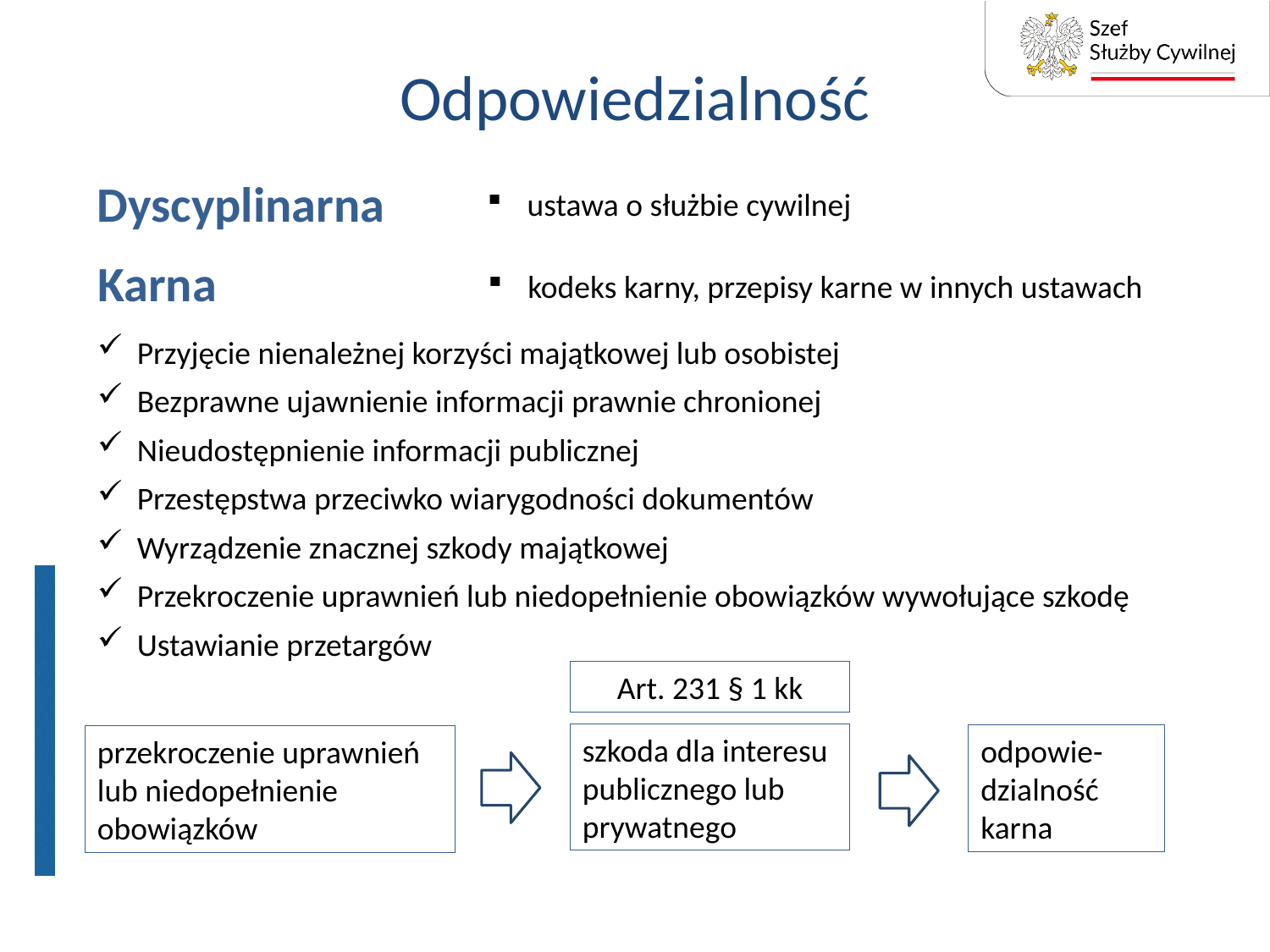

# Odpowiedzialność
Dyscyplinarna
ustawa o służbie cywilnej
Karna
kodeks karny, przepisy karne w innych ustawach
Przyjęcie nienależnej korzyści majątkowej lub osobistej
Bezprawne ujawnienie informacji prawnie chronionej
Nieudostępnienie informacji publicznej
Przestępstwa przeciwko wiarygodności dokumentów
Wyrządzenie znacznej szkody majątkowej
Przekroczenie uprawnień lub niedopełnienie obowiązków wywołujące szkodę
Ustawianie przetargów
Art. 231 § 1 kk
szkoda dla interesu publicznego lub prywatnego
odpowie-dzialność karna
przekroczenie uprawnień lub niedopełnienie obowiązków